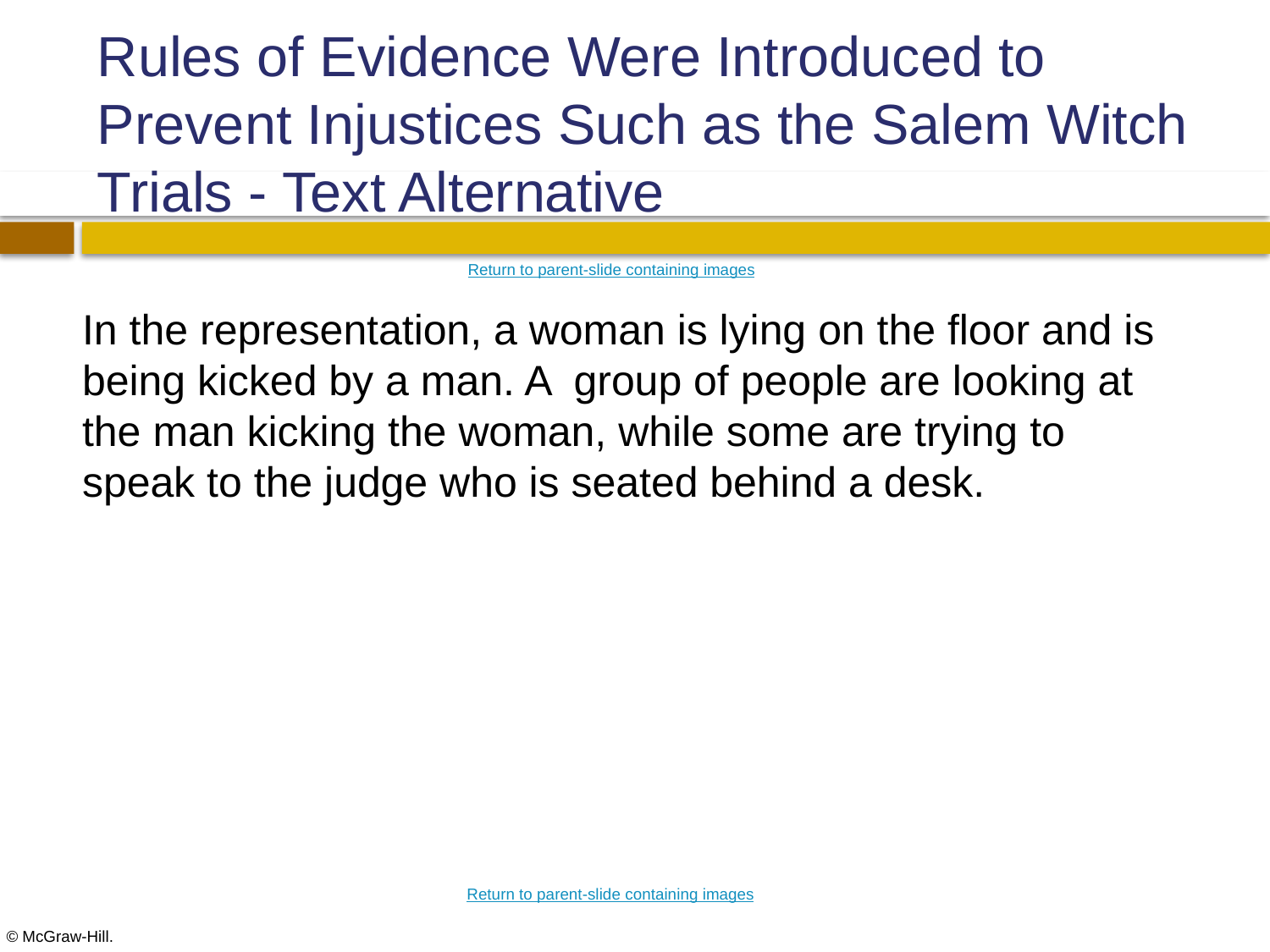

# Rules of Evidence Were Introduced to Prevent Injustices Such as the Salem Witch Trials - Text Alternative
Return to parent-slide containing images
In the representation, a woman is lying on the floor and is being kicked by a man. A  group of people are looking at the man kicking the woman, while some are trying to speak to the judge who is seated behind a desk.
Return to parent-slide containing images